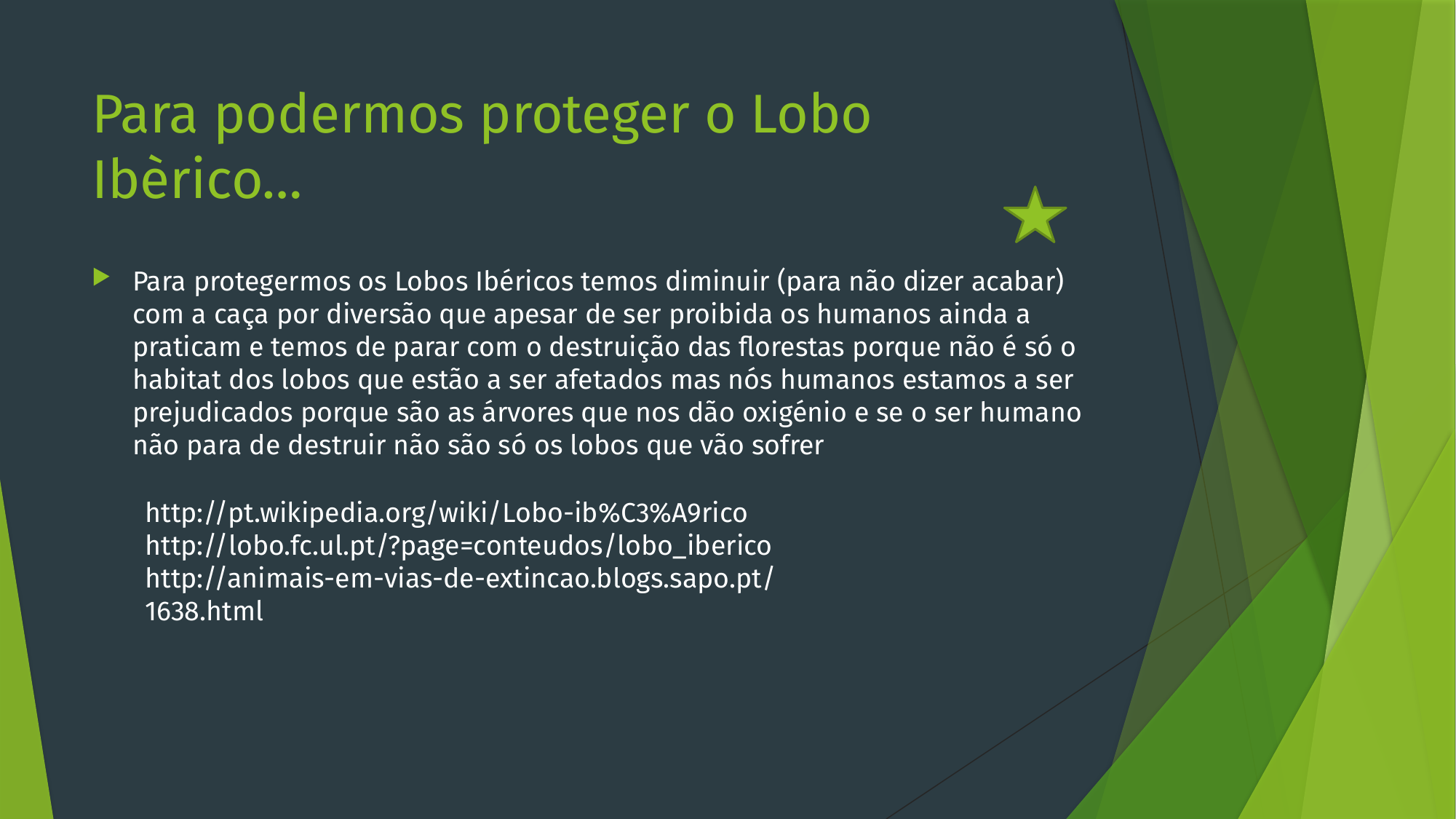

# Para podermos proteger o Lobo Ibèrico…

Para protegermos os Lobos Ibéricos temos diminuir (para não dizer acabar) com a caça por diversão que apesar de ser proibida os humanos ainda a praticam e temos de parar com o destruição das florestas porque não é só o habitat dos lobos que estão a ser afetados mas nós humanos estamos a ser prejudicados porque são as árvores que nos dão oxigénio e se o ser humano não para de destruir não são só os lobos que vão sofrer

http://pt.wikipedia.org/wiki/Lobo-ib%C3%A9rico
http://lobo.fc.ul.pt/?page=conteudos/lobo_iberico
http://animais-em-vias-de-extincao.blogs.sapo.pt/1638.html